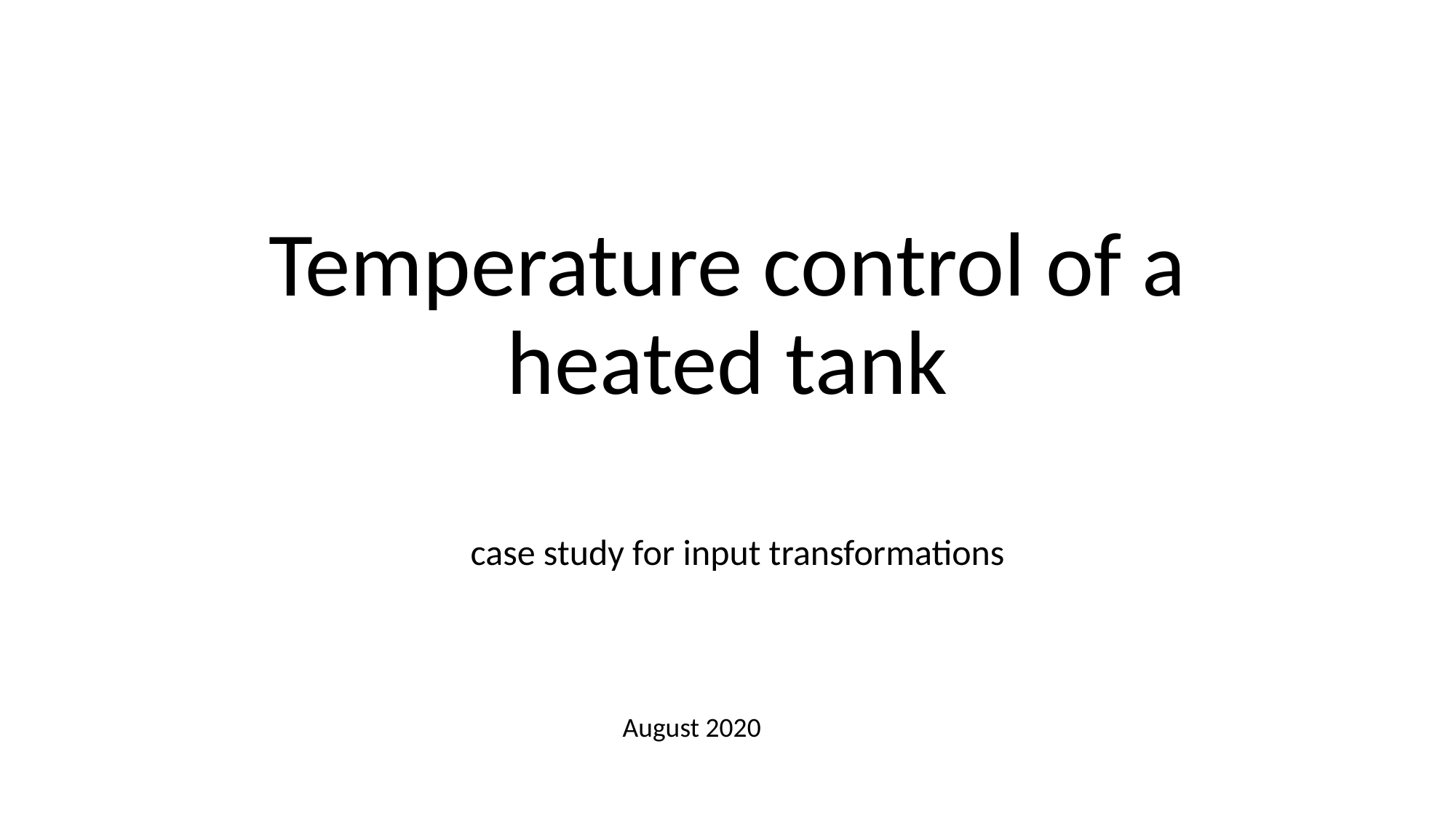

# Temperature control of a heated tank
case study for input transformations
August 2020